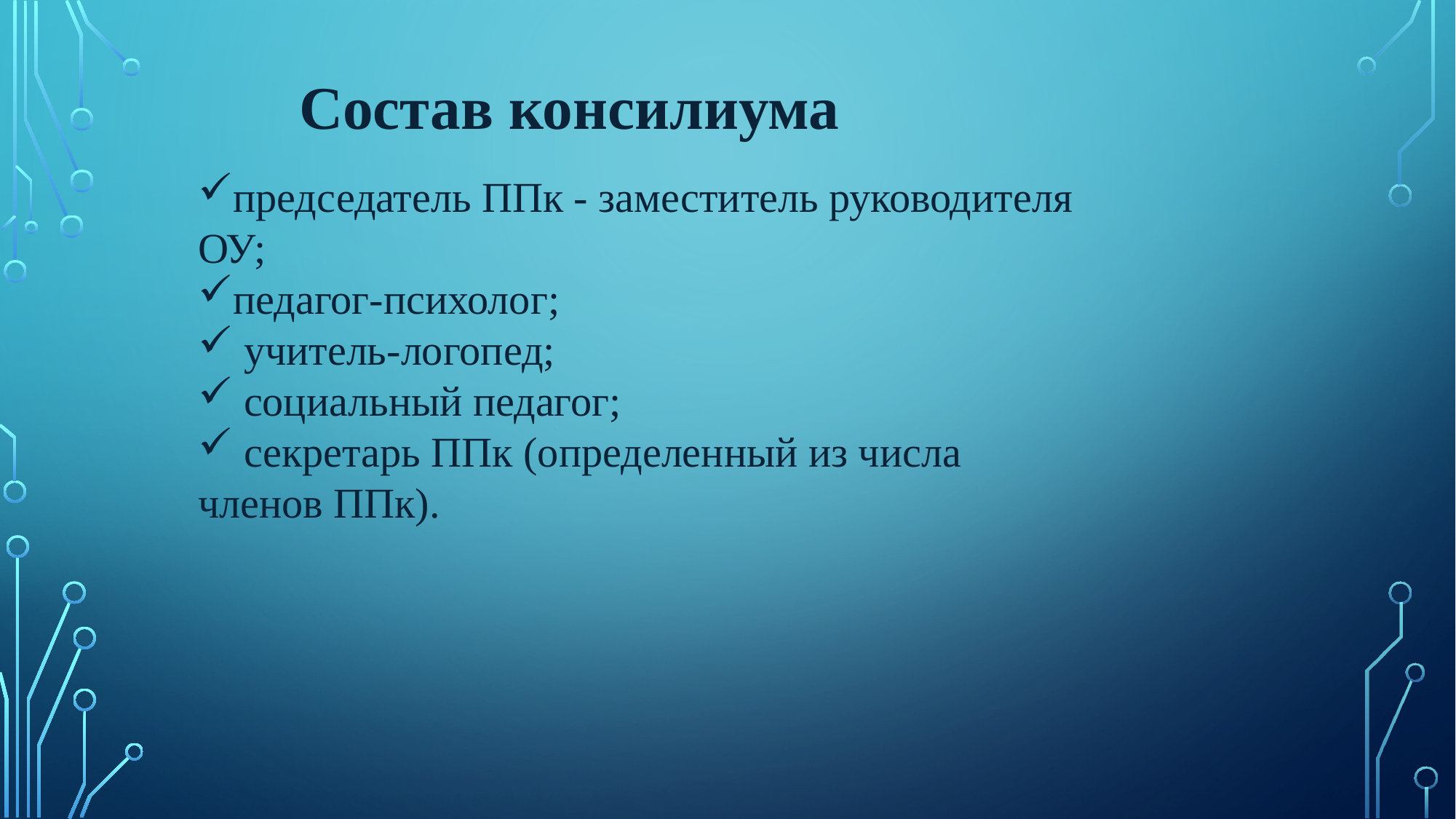

Состав консилиума
председатель ППк - заместитель руководителя ОУ;
педагог-психолог;
 учитель-логопед;
 социальный педагог;
 секретарь ППк (определенный из числа членов ППк).